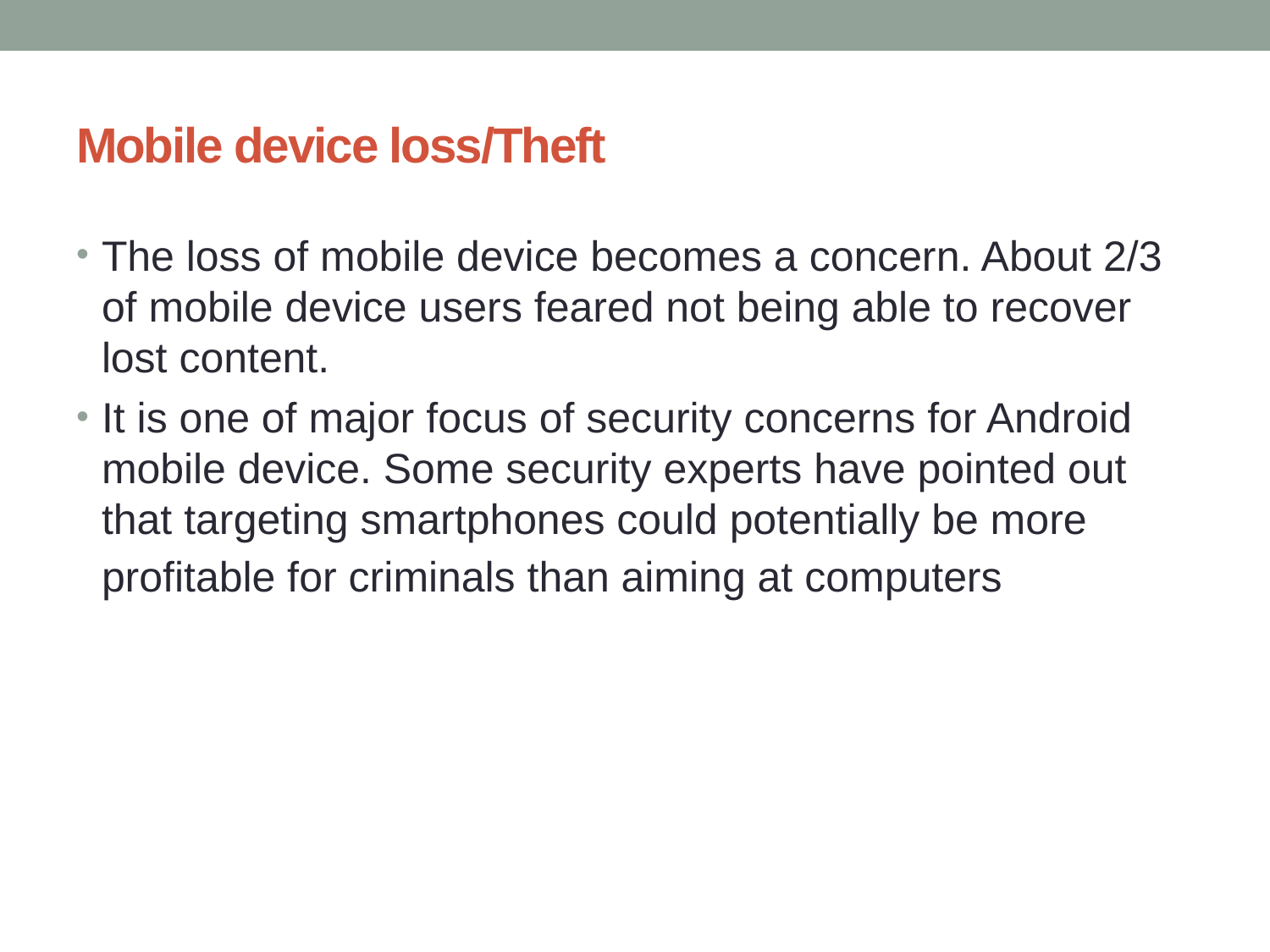

# Mobile device loss/Theft
The loss of mobile device becomes a concern. About 2/3 of mobile device users feared not being able to recover lost content.
It is one of major focus of security concerns for Android mobile device. Some security experts have pointed out that targeting smartphones could potentially be more profitable for criminals than aiming at computers